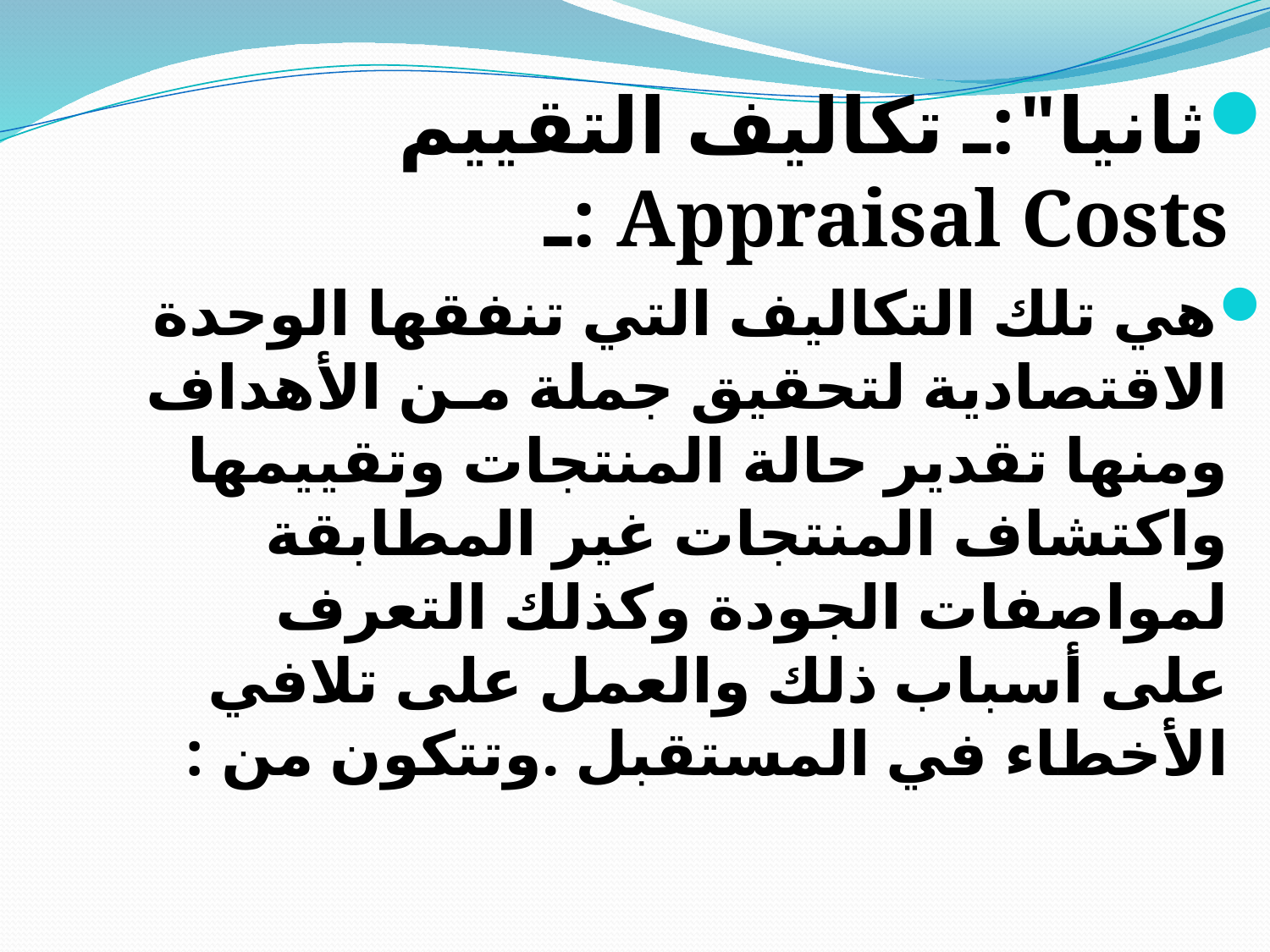

ثانيا":ـ تكاليف التقييم Appraisal Costs :ـ
هي تلك التكاليف التي تنفقها الوحدة الاقتصادية لتحقيق جملة مـن الأهداف ومنها تقدير حالة المنتجات وتقييمها واكتشاف المنتجات غير المطابقة لمواصفات الجودة وكذلك التعرف على أسباب ذلك والعمل على تلافي الأخطاء في المستقبل .وتتكون من :